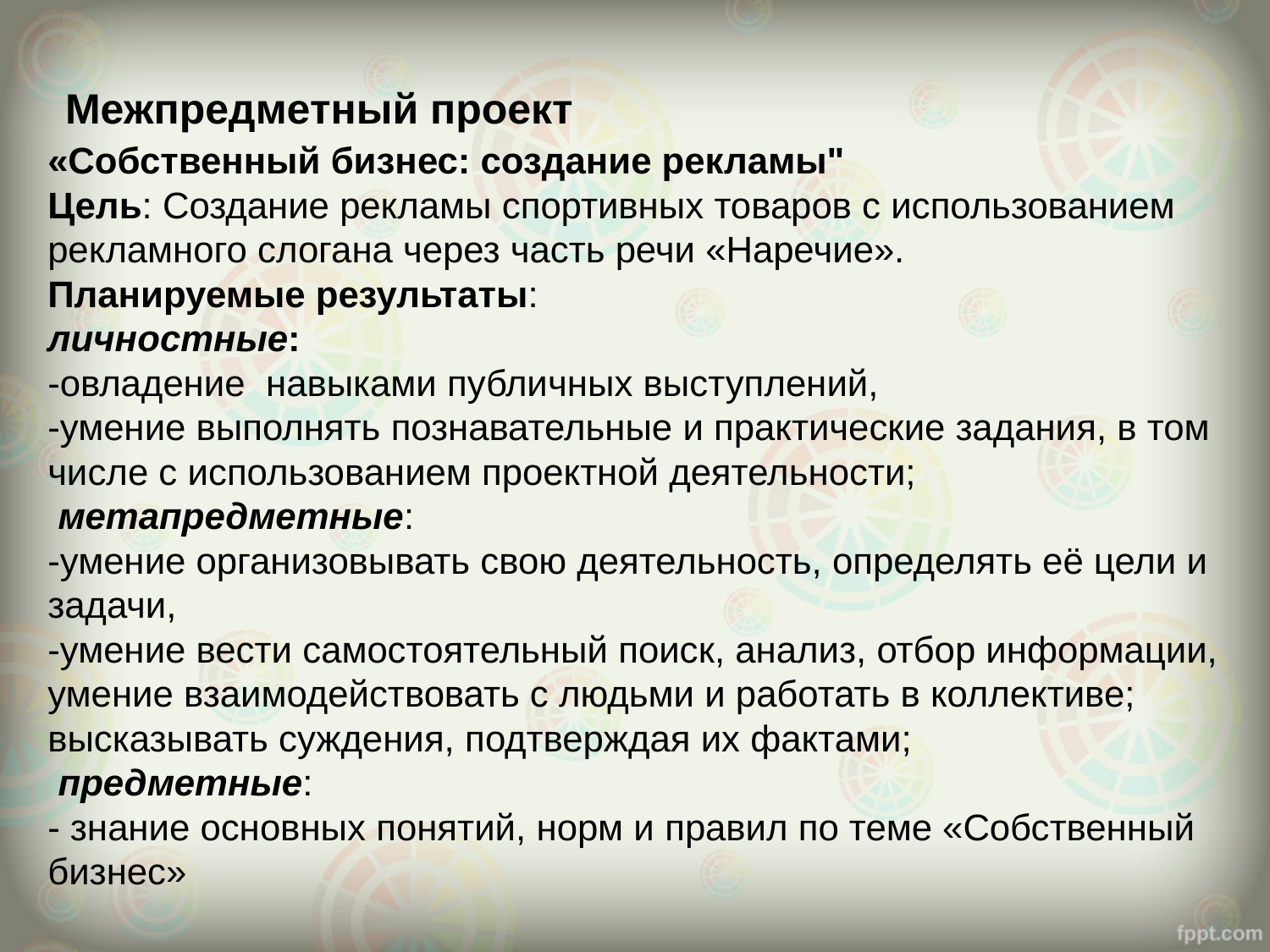

# Межпредметный проект «Собственный бизнес: создание рекламы" Цель: Создание рекламы спортивных товаров с использованием рекламного слогана через часть речи «Наречие». Планируемые результаты: личностные: -овладение  навыками публичных выступлений, -умение выполнять познавательные и практические задания, в том числе с использованием проектной деятельности; метапредметные:   -умение организовывать свою деятельность, определять её цели и задачи, -умение вести самостоятельный поиск, анализ, отбор информации, умение взаимодействовать с людьми и работать в коллективе; высказывать суждения, подтверждая их фактами; предметные: - знание основных понятий, норм и правил по теме «Собственный бизнес»